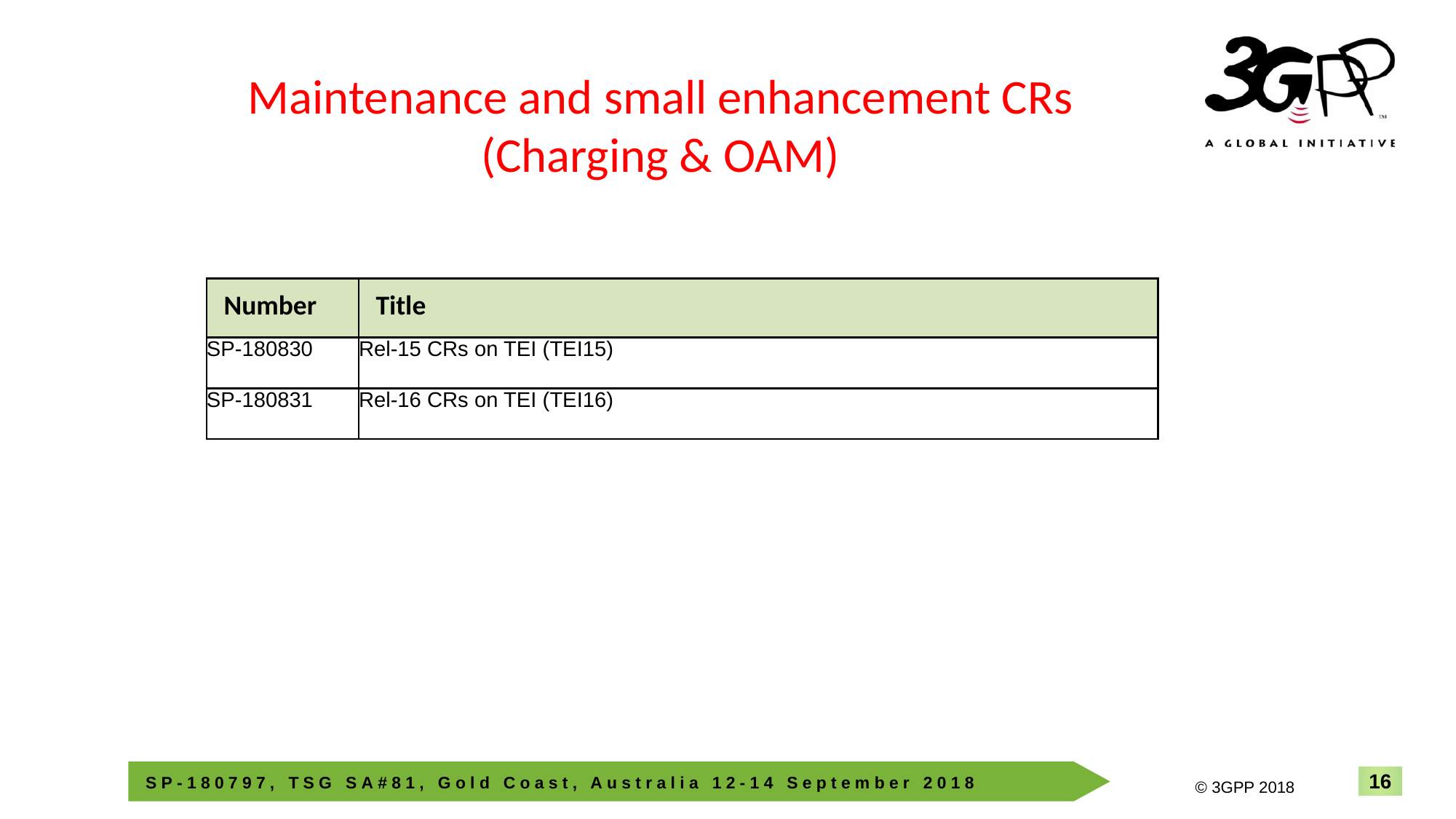

Maintenance and small enhancement CRs (Charging & OAM)
| Number | Title |
| --- | --- |
| SP-180830 | Rel-15 CRs on TEI (TEI15) |
| SP-180831 | Rel-16 CRs on TEI (TEI16) |